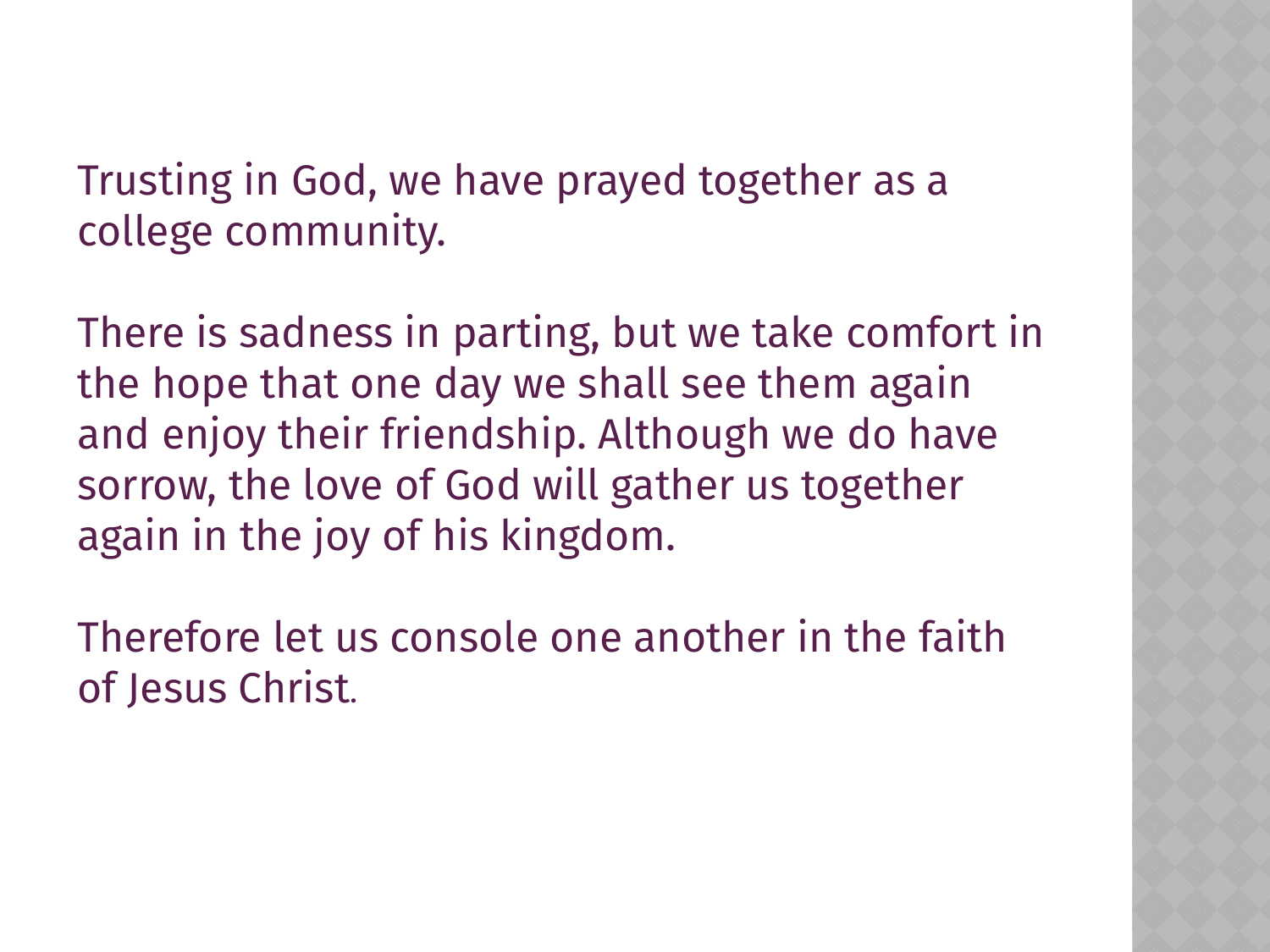

Trusting in God, we have prayed together as a college community.

There is sadness in parting, but we take comfort in the hope that one day we shall see them again and enjoy their friendship. Although we do have sorrow, the love of God will gather us together again in the joy of his kingdom.

Therefore let us console one another in the faith of Jesus Christ.